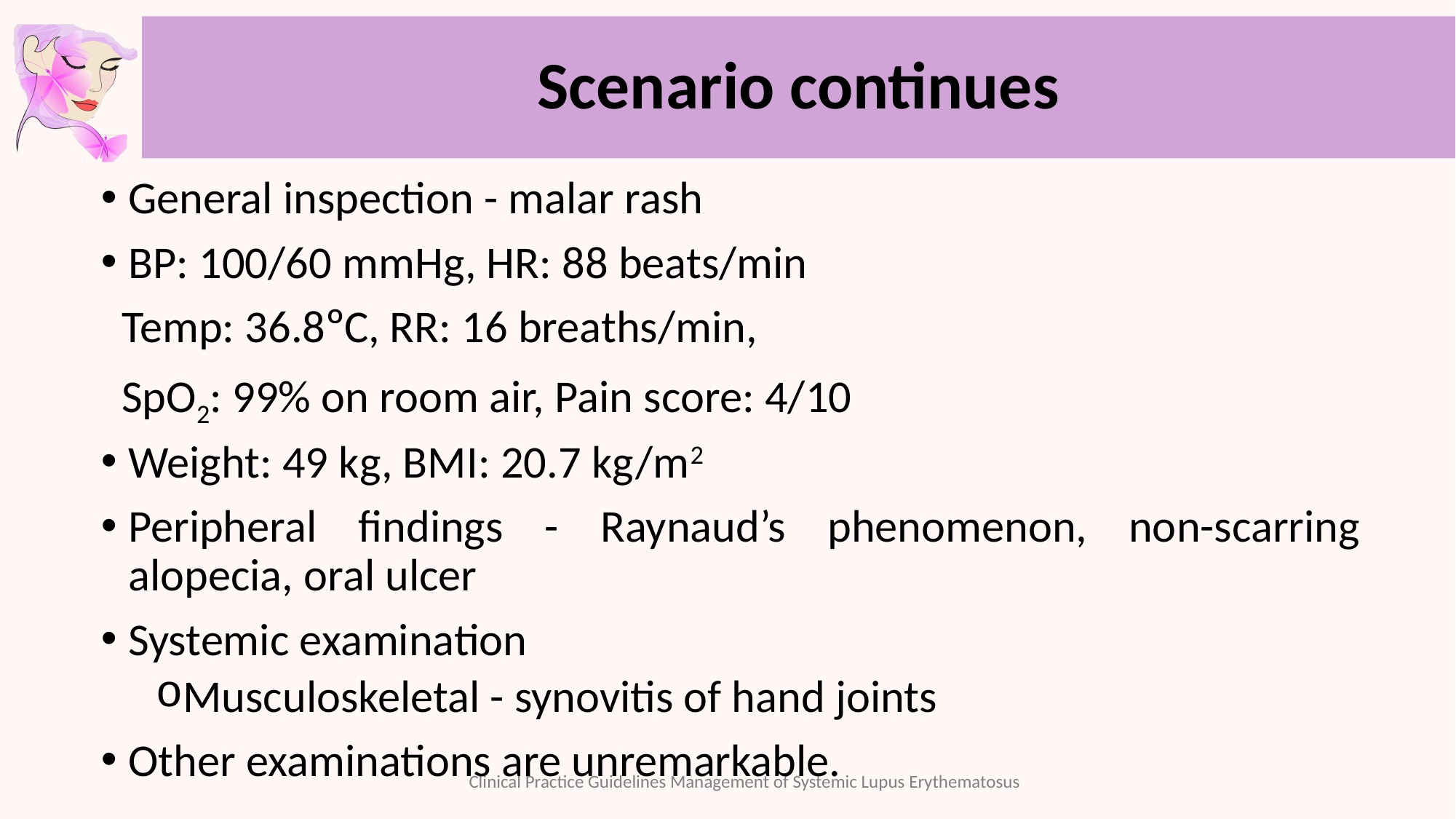

# Scenario continues
General inspection - malar rash
BP: 100/60 mmHg, HR: 88 beats/min
  Temp: 36.8ºC, RR: 16 breaths/min,
  SpO2: 99% on room air, Pain score: 4/10
Weight: 49 kg, BMI: 20.7 kg/m2
Peripheral findings - Raynaud’s phenomenon, non-scarring alopecia, oral ulcer
Systemic examination
Musculoskeletal - synovitis of hand joints
Other examinations are unremarkable.